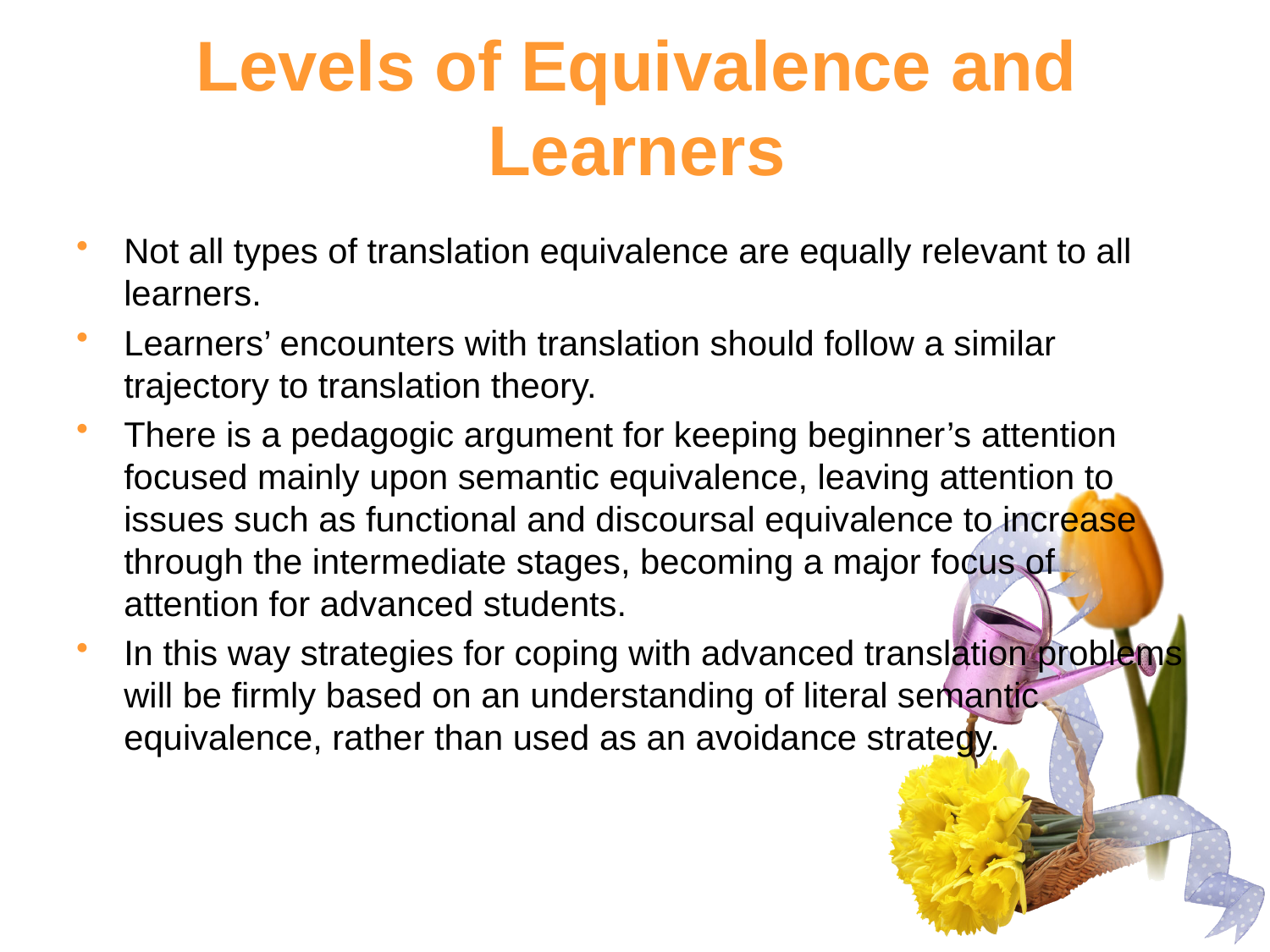

# Levels of Equivalence and Learners
Not all types of translation equivalence are equally relevant to all learners.
Learners’ encounters with translation should follow a similar trajectory to translation theory.
There is a pedagogic argument for keeping beginner’s attention focused mainly upon semantic equivalence, leaving attention to issues such as functional and discoursal equivalence to increase through the intermediate stages, becoming a major focus of attention for advanced students.
In this way strategies for coping with advanced translation problems will be firmly based on an understanding of literal semantic equivalence, rather than used as an avoidance strategy.